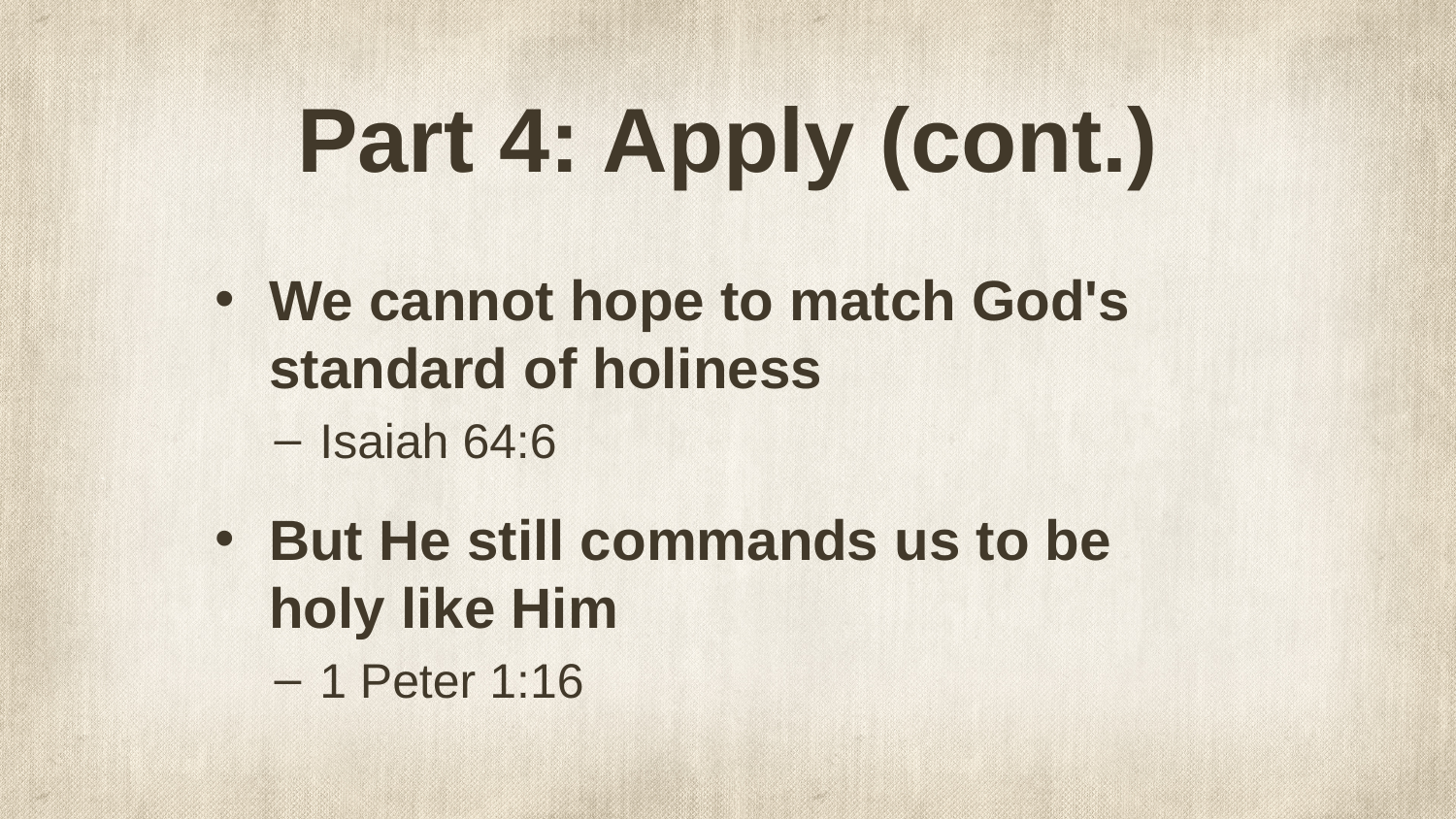

# Part 4: Apply (cont.)
We cannot hope to match God's standard of holiness
Isaiah 64:6
But He still commands us to be holy like Him
1 Peter 1:16